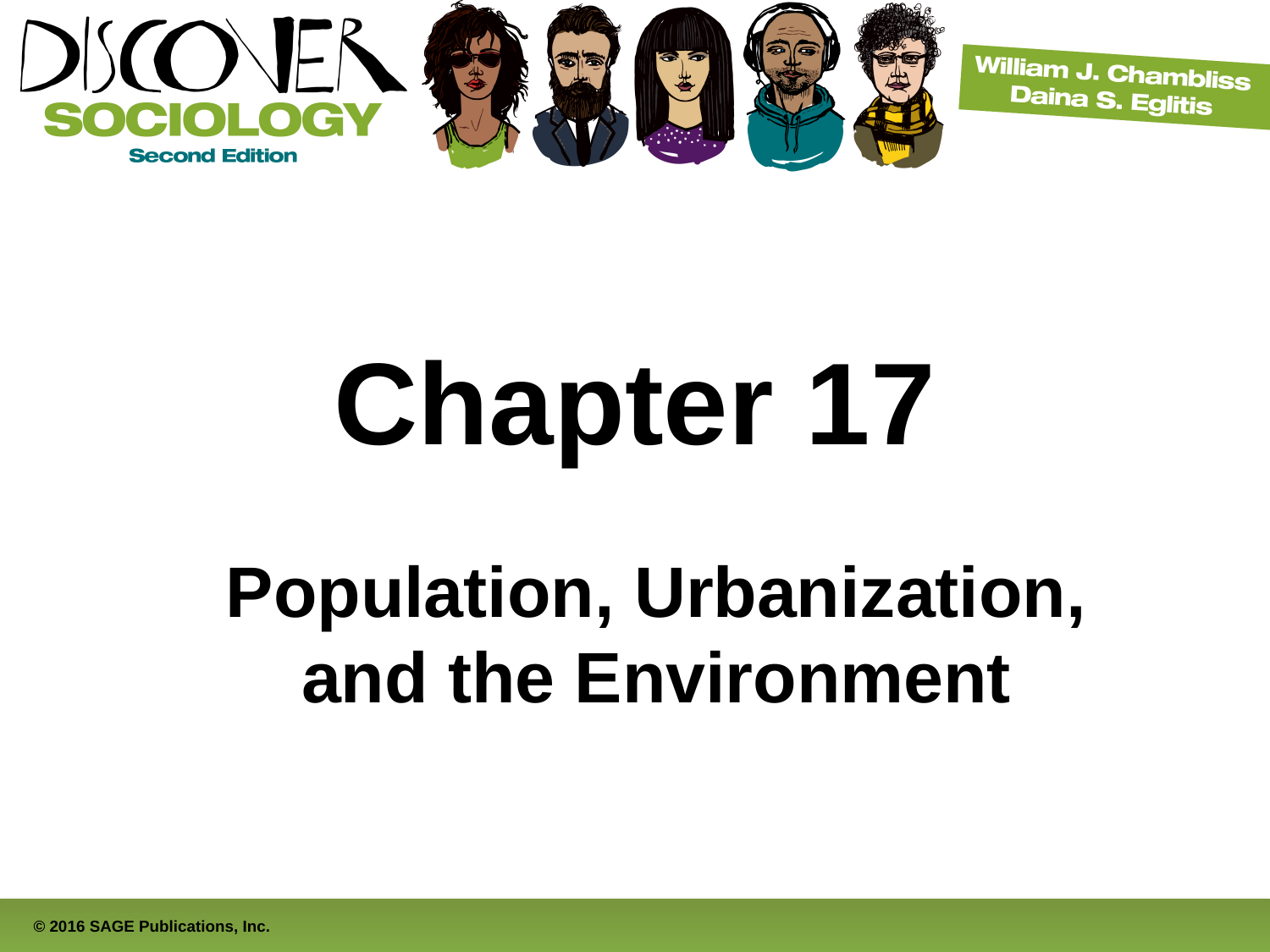

# Chapter 17
Population, Urbanization, and the Environment